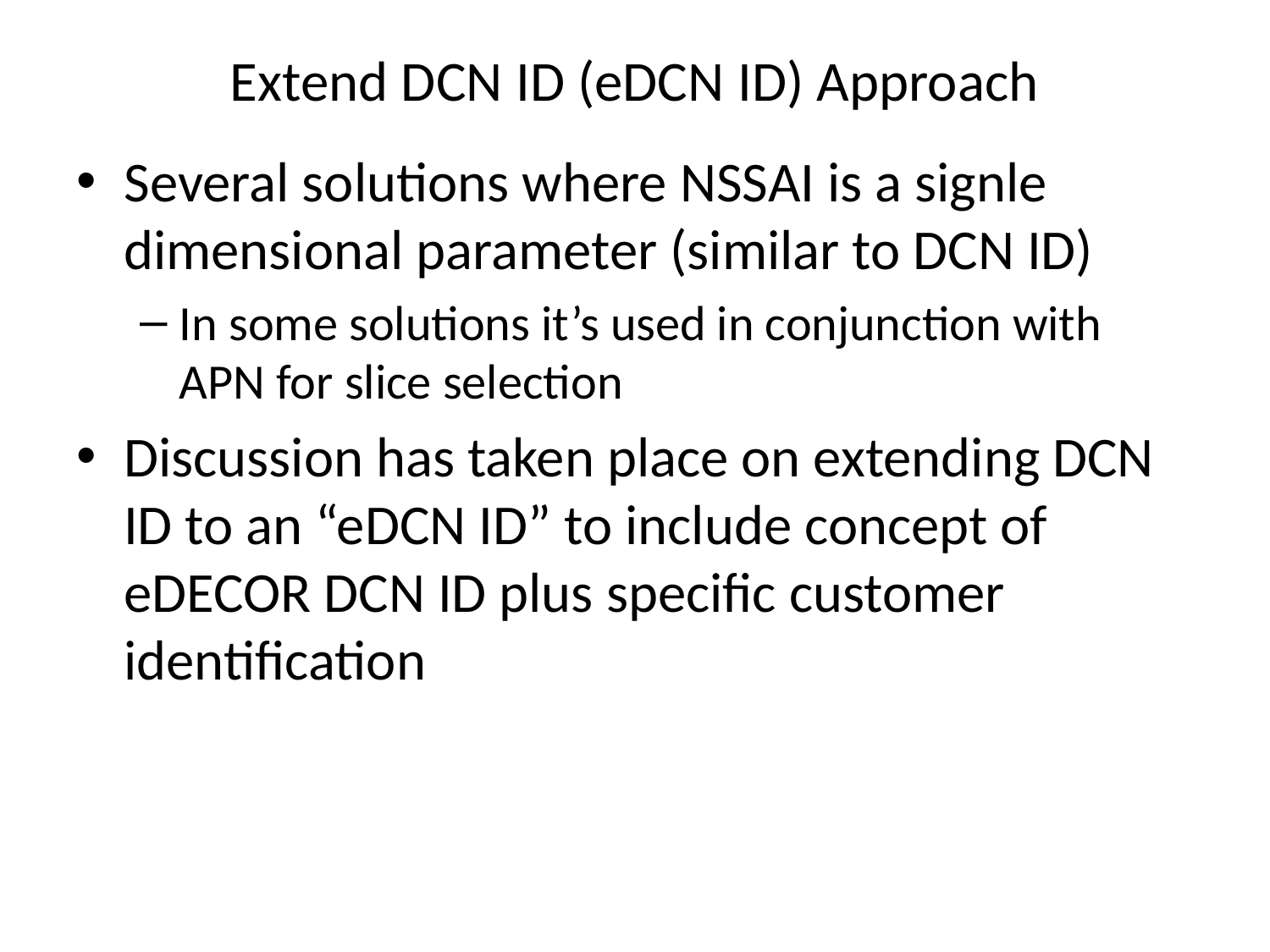

# Extend DCN ID (eDCN ID) Approach
Several solutions where NSSAI is a signle dimensional parameter (similar to DCN ID)
In some solutions it’s used in conjunction with APN for slice selection
Discussion has taken place on extending DCN ID to an “eDCN ID” to include concept of eDECOR DCN ID plus specific customer identification